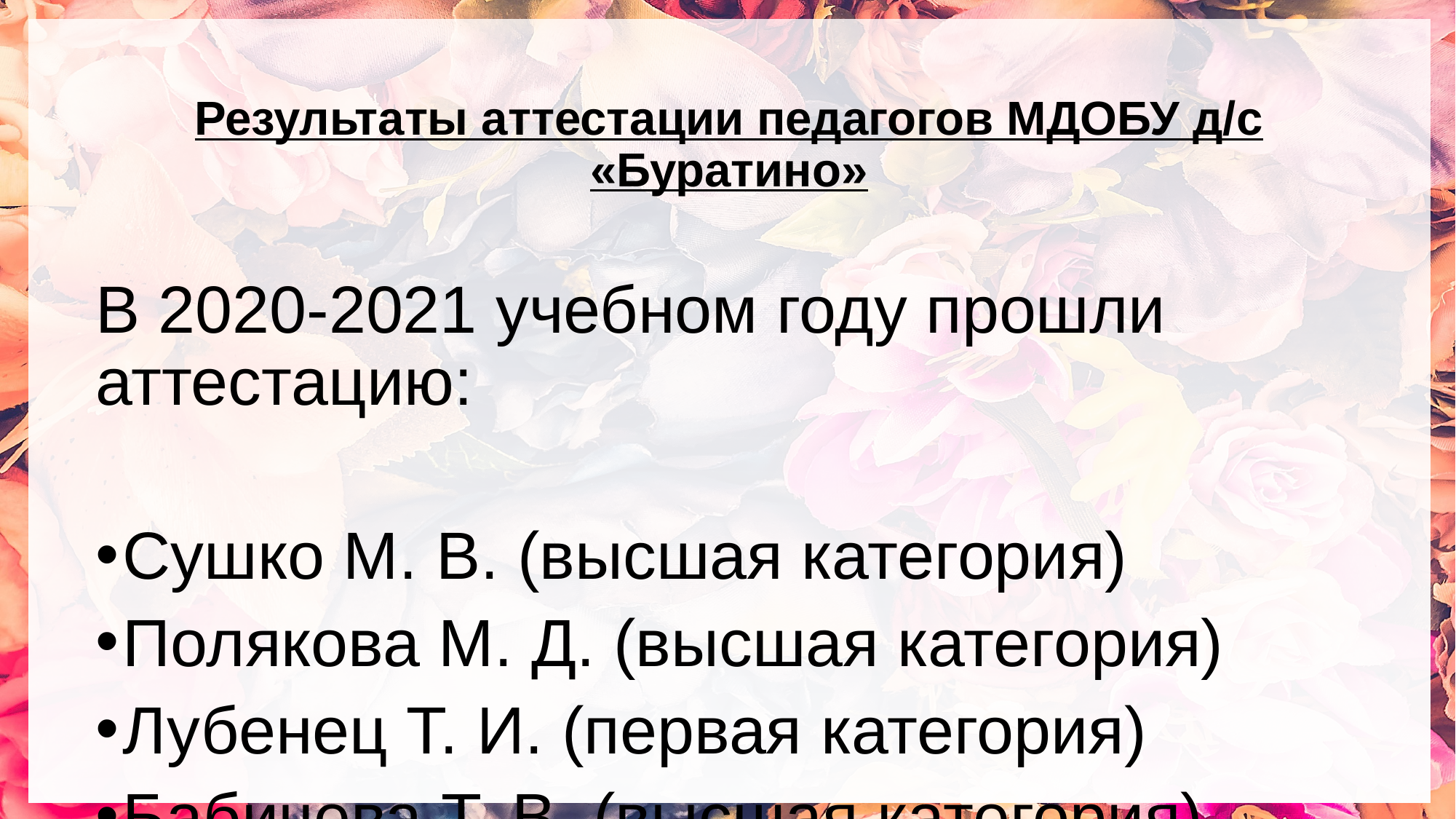

# Результаты аттестации педагогов МДОБУ д/с «Буратино»
В 2020-2021 учебном году прошли аттестацию:

Сушко М. В. (высшая категория)
Полякова М. Д. (высшая категория)
Лубенец Т. И. (первая категория)
Бабичева Т. В. (высшая категория)